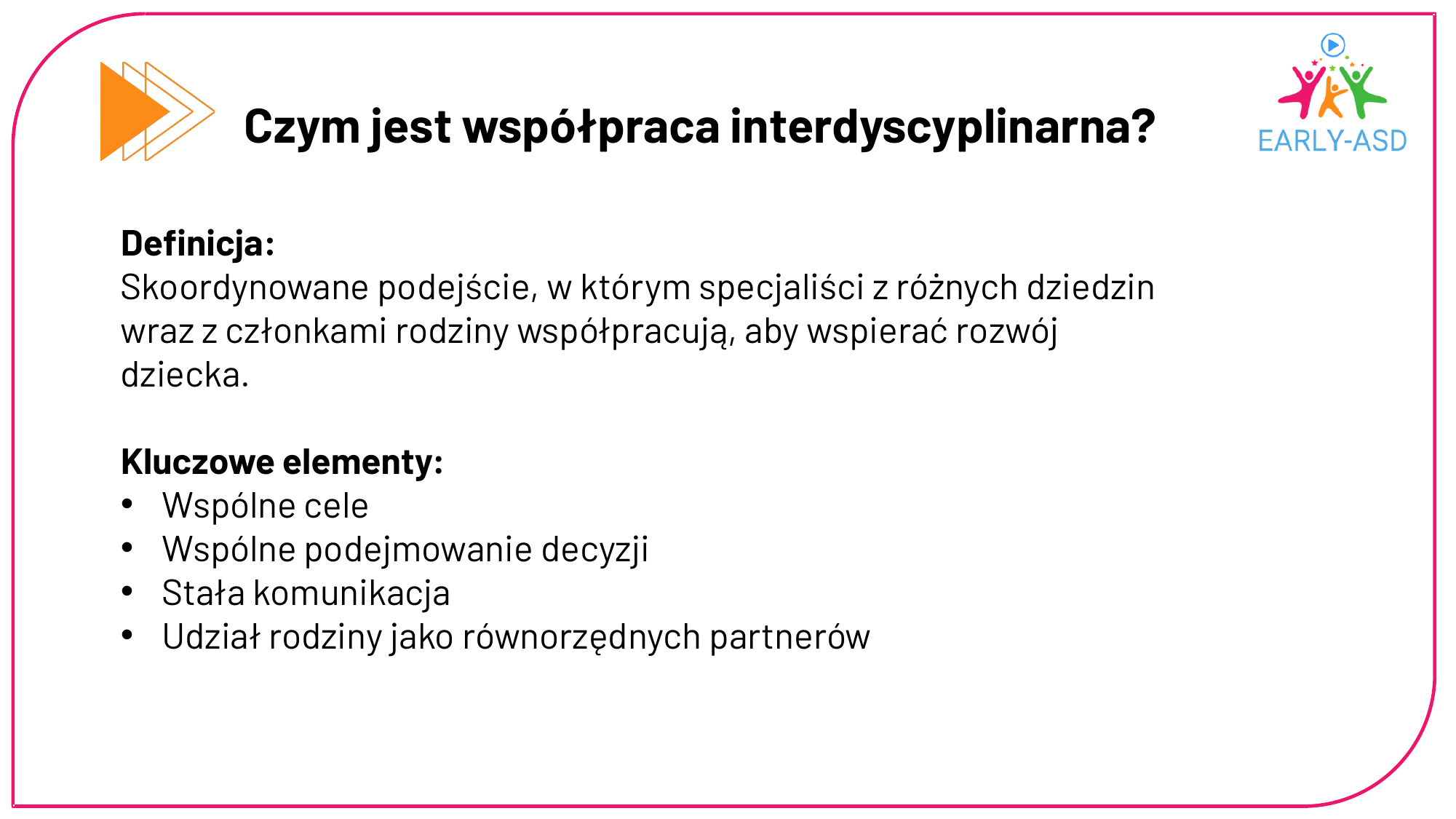

Czym jest współpraca interdyscyplinarna?

Definicja:
Skoordynowane podejście, w którym specjaliści z różnych dziedzin wraz z członkami rodziny współpracują, aby wspierać rozwój dziecka.

Kluczowe elementy:
Wspólne cele
Wspólne podejmowanie decyzji
Stała komunikacja
Udział rodziny jako równorzędnych partnerów